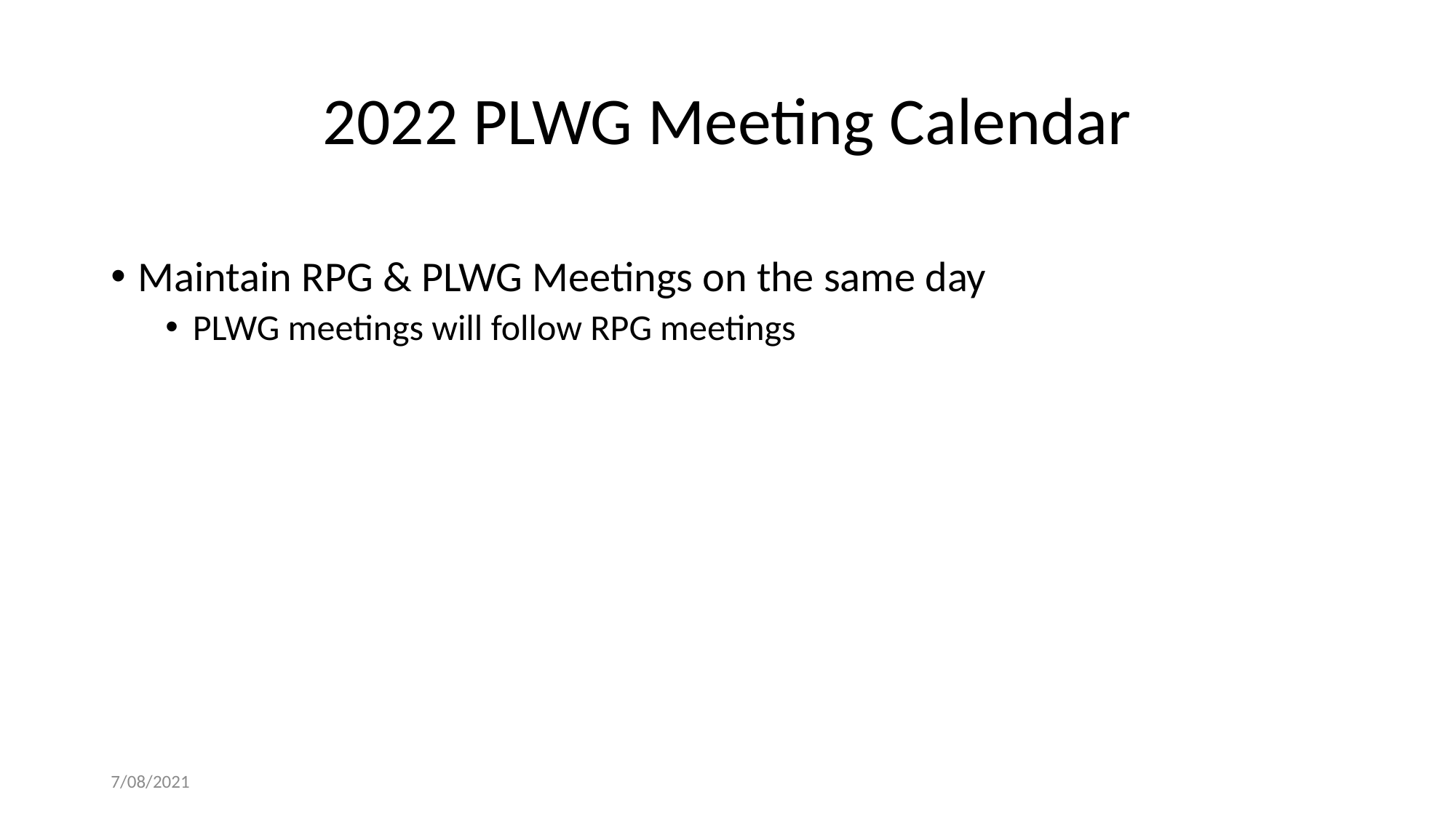

# 2022 PLWG Meeting Calendar
Maintain RPG & PLWG Meetings on the same day
PLWG meetings will follow RPG meetings

7/08/2021